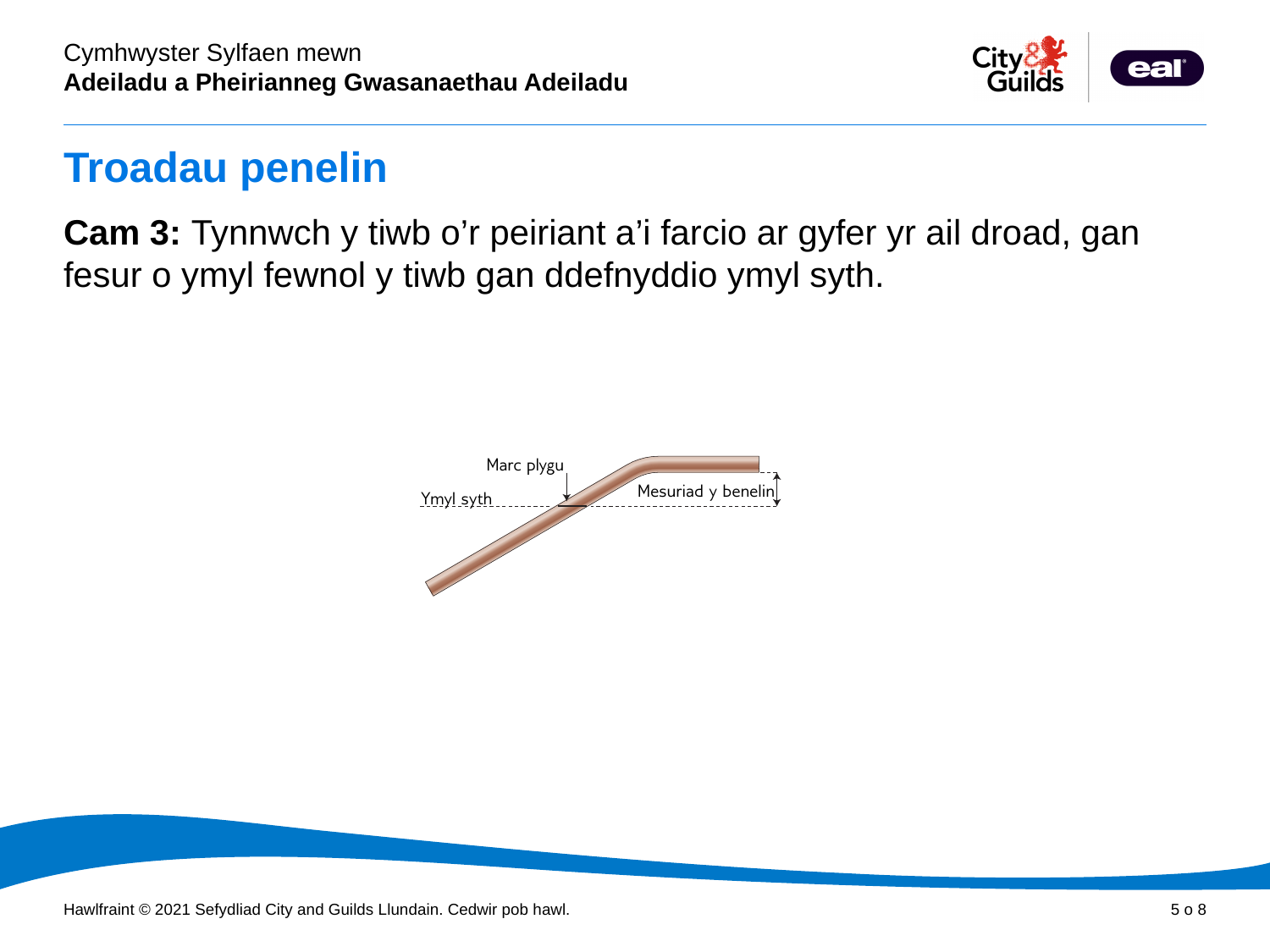

# Troadau penelin
Cam 3: Tynnwch y tiwb o’r peiriant a’i farcio ar gyfer yr ail droad, gan fesur o ymyl fewnol y tiwb gan ddefnyddio ymyl syth.

Marc plygu
Ymyl syth

Mesuriad y benelin